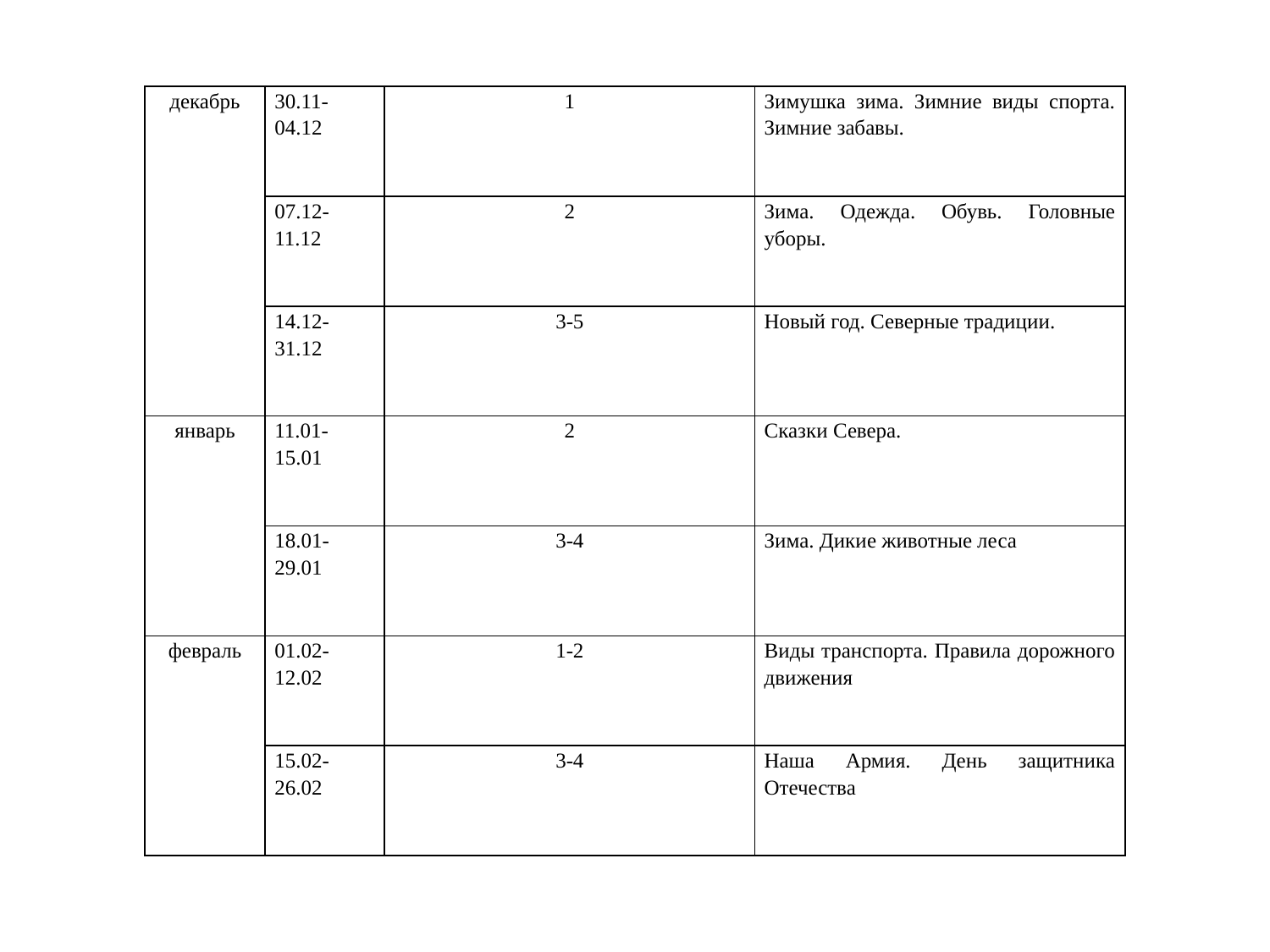

| декабрь | 30.11-04.12 | 1 | Зимушка зима. Зимние виды спорта. Зимние забавы. |
| --- | --- | --- | --- |
|  | 07.12-11.12 | 2 | Зима. Одежда. Обувь. Головные уборы. |
|  | 14.12-31.12 | 3-5 | Новый год. Северные традиции. |
| январь | 11.01-15.01 | 2 | Сказки Севера. |
|  | 18.01-29.01 | 3-4 | Зима. Дикие животные леса |
| февраль | 01.02-12.02 | 1-2 | Виды транспорта. Правила дорожного движения |
|  | 15.02-26.02 | 3-4 | Наша Армия. День защитника Отечества |